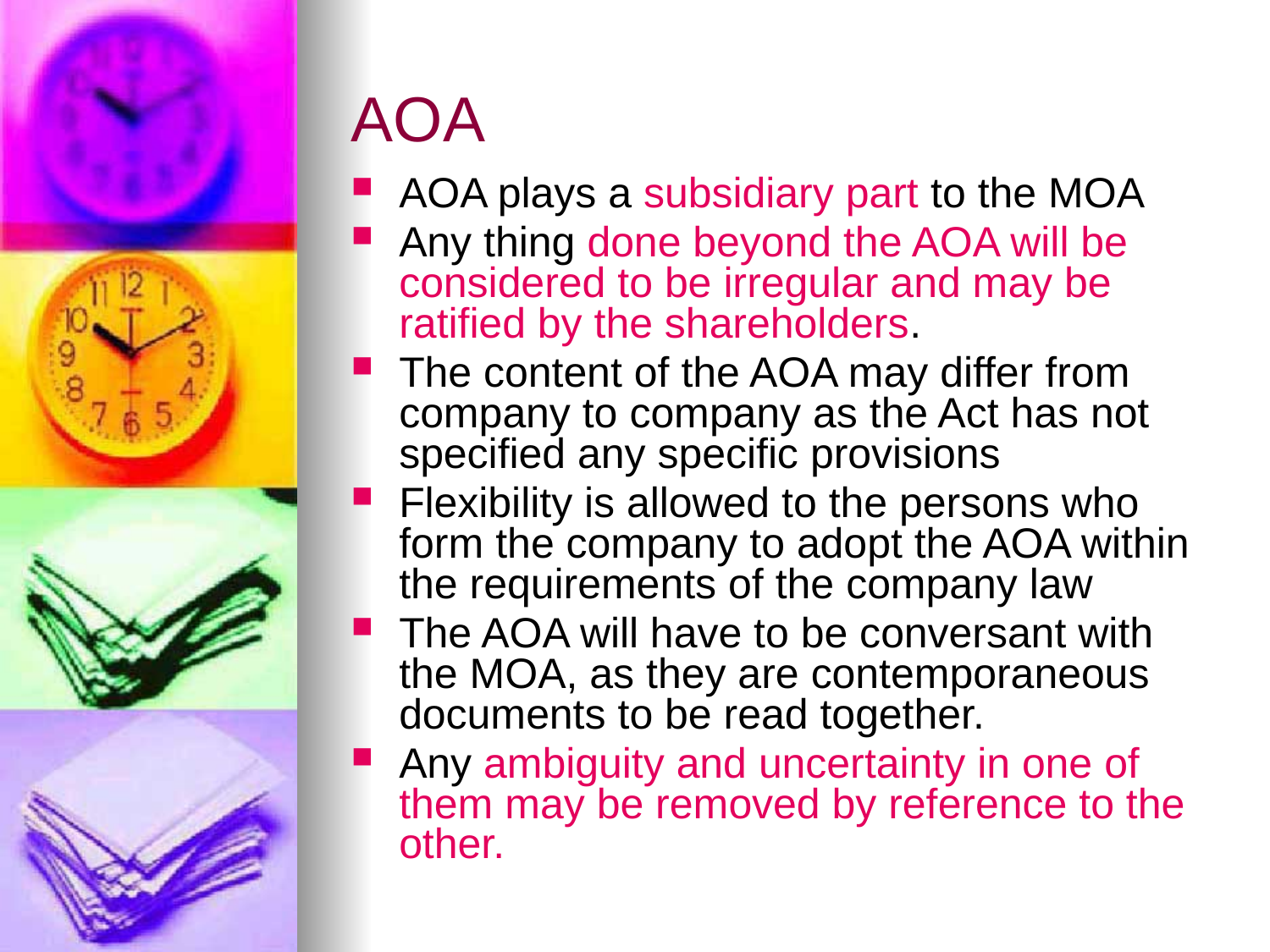

# AOA
AOA plays a subsidiary part to the MOA
Any thing done beyond the AOA will be considered to be irregular and may be ratified by the shareholders.
The content of the AOA may differ from company to company as the Act has not specified any specific provisions
Flexibility is allowed to the persons who form the company to adopt the AOA within the requirements of the company law
The AOA will have to be conversant with the MOA, as they are contemporaneous documents to be read together.
Any ambiguity and uncertainty in one of them may be removed by reference to the other.